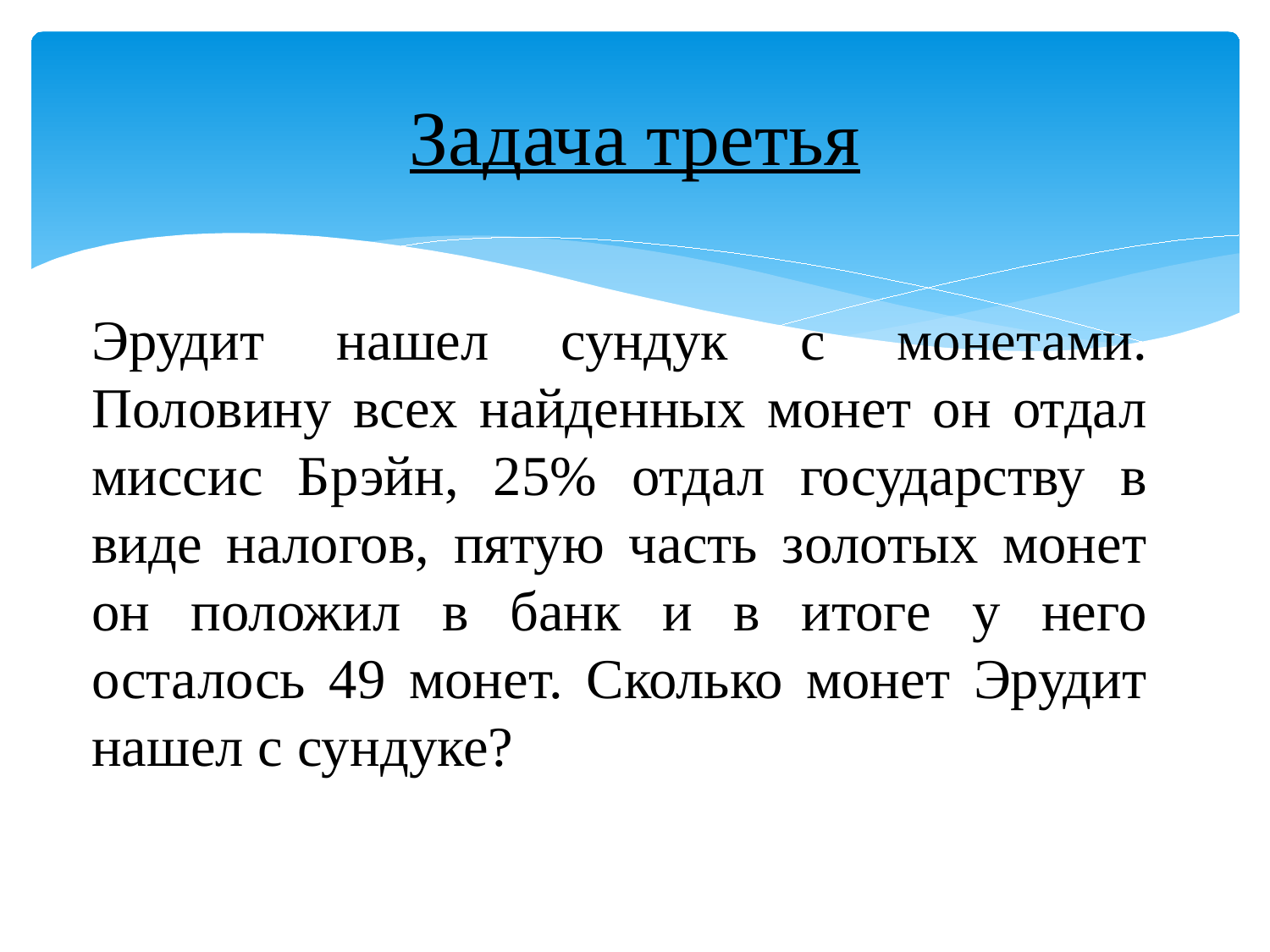

# Задача третья
Эрудит нашел сундук с монетами. Половину всех найденных монет он отдал миссис Брэйн, 25% отдал государству в виде налогов, пятую часть золотых монет он положил в банк и в итоге у него осталось 49 монет. Сколько монет Эрудит нашел с сундуке?